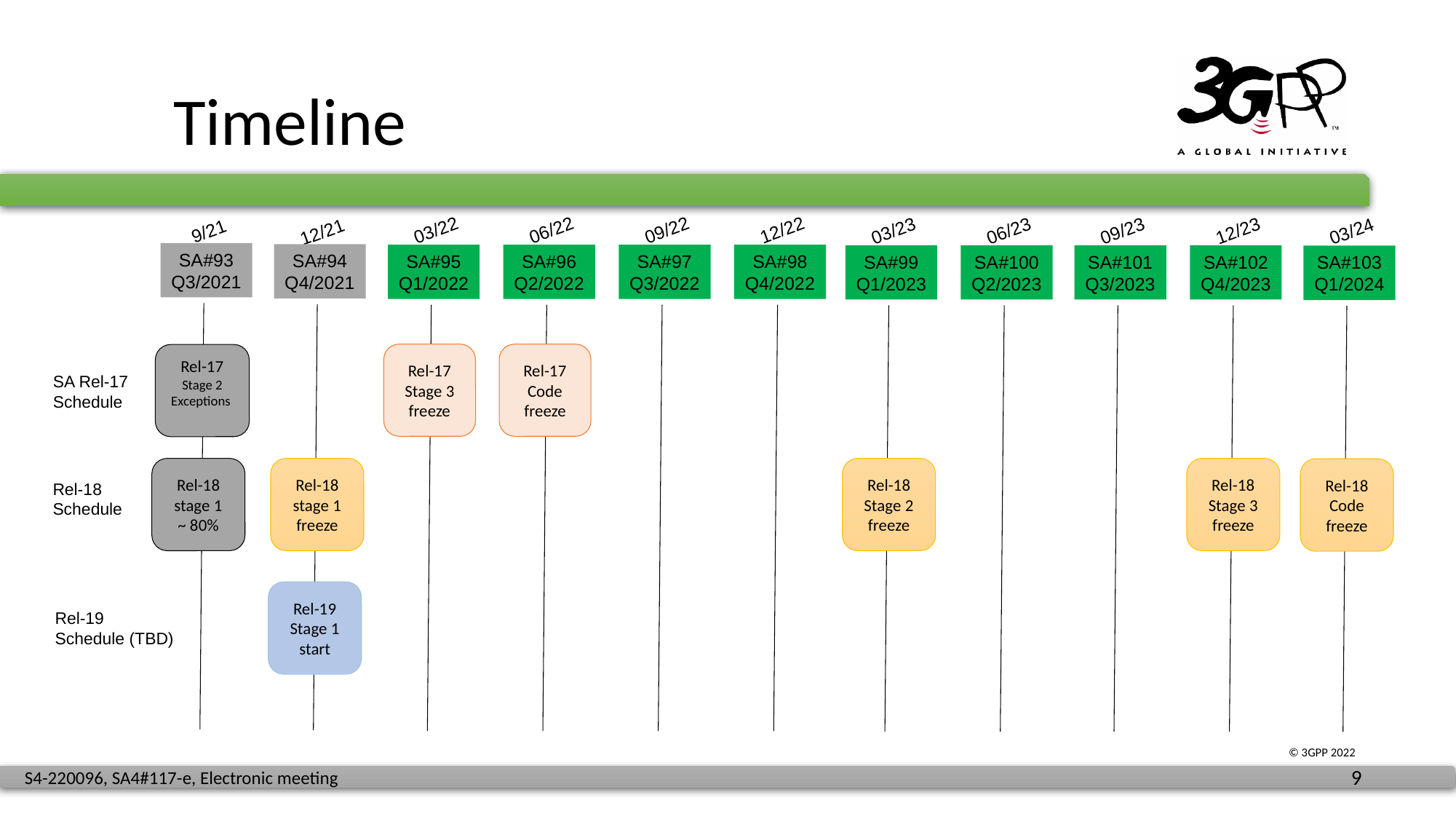

# Timeline
03/22
06/22
09/22
12/22
03/23
06/23
09/23
12/23
9/21
03/24
12/21
SA#93
Q3/2021
SA#94
Q4/2021
SA#95
Q1/2022
SA#96
Q2/2022
SA#97
Q3/2022
SA#98
Q4/2022
SA#99
Q1/2023
SA#100
Q2/2023
SA#101
Q3/2023
SA#102
Q4/2023
SA#103
Q1/2024
Rel-17 Stage 3
freeze
Rel-17 Code
freeze
Rel-17
Stage 2
Exceptions

SA Rel-17
Schedule
Rel-18
stage 1
~ 80%
Rel-18
stage 1
freeze
Rel-18
Stage 2
freeze
Rel-18
Stage 3
freeze
Rel-18
Code
freeze
Rel-18
Schedule
Rel-19
Stage 1
start
Rel-19
Schedule (TBD)